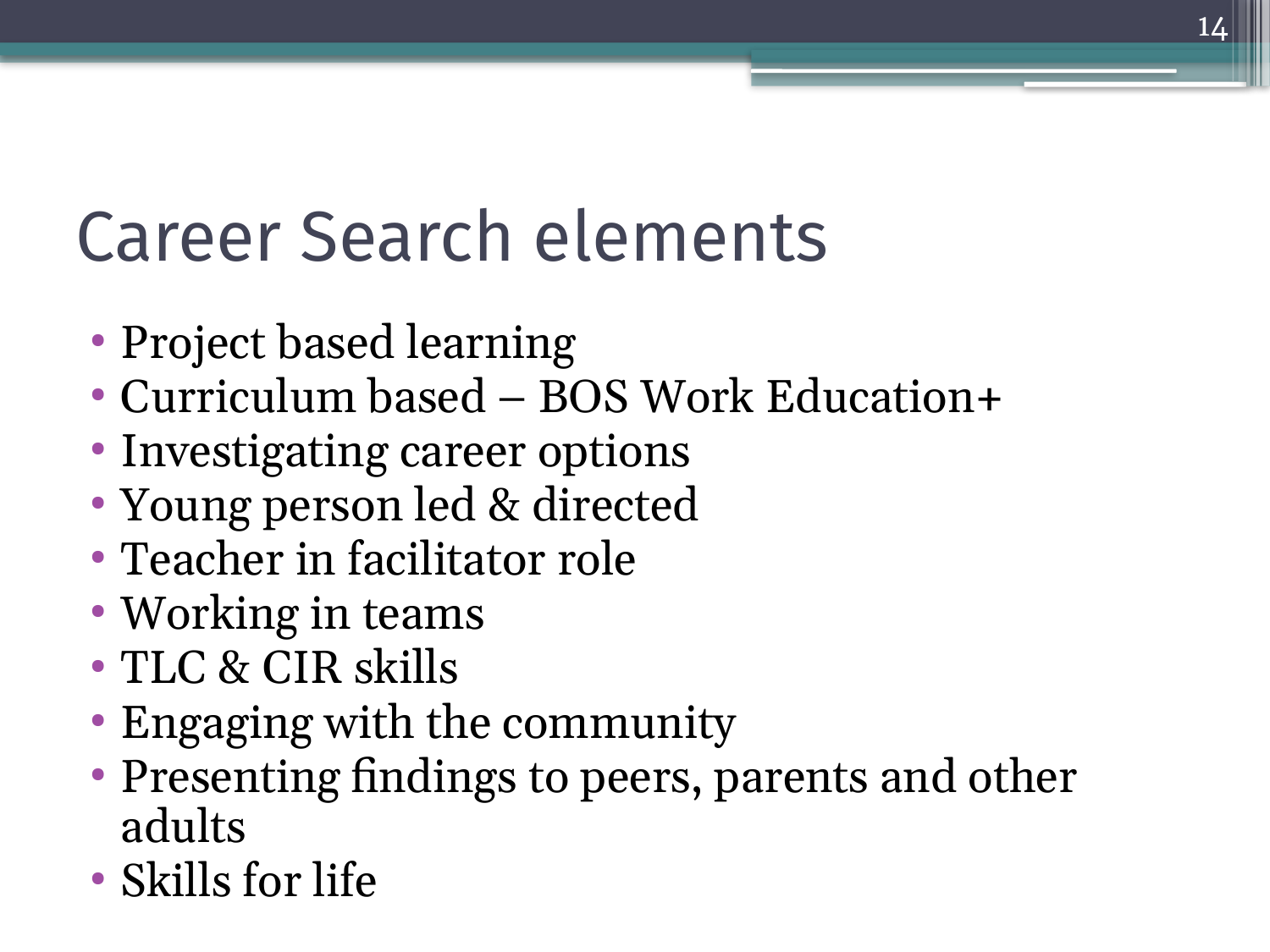

14
# Career Search elements
Project based learning
Curriculum based – BOS Work Education+
Investigating career options
Young person led & directed
Teacher in facilitator role
Working in teams
TLC & CIR skills
Engaging with the community
Presenting findings to peers, parents and other adults
Skills for life